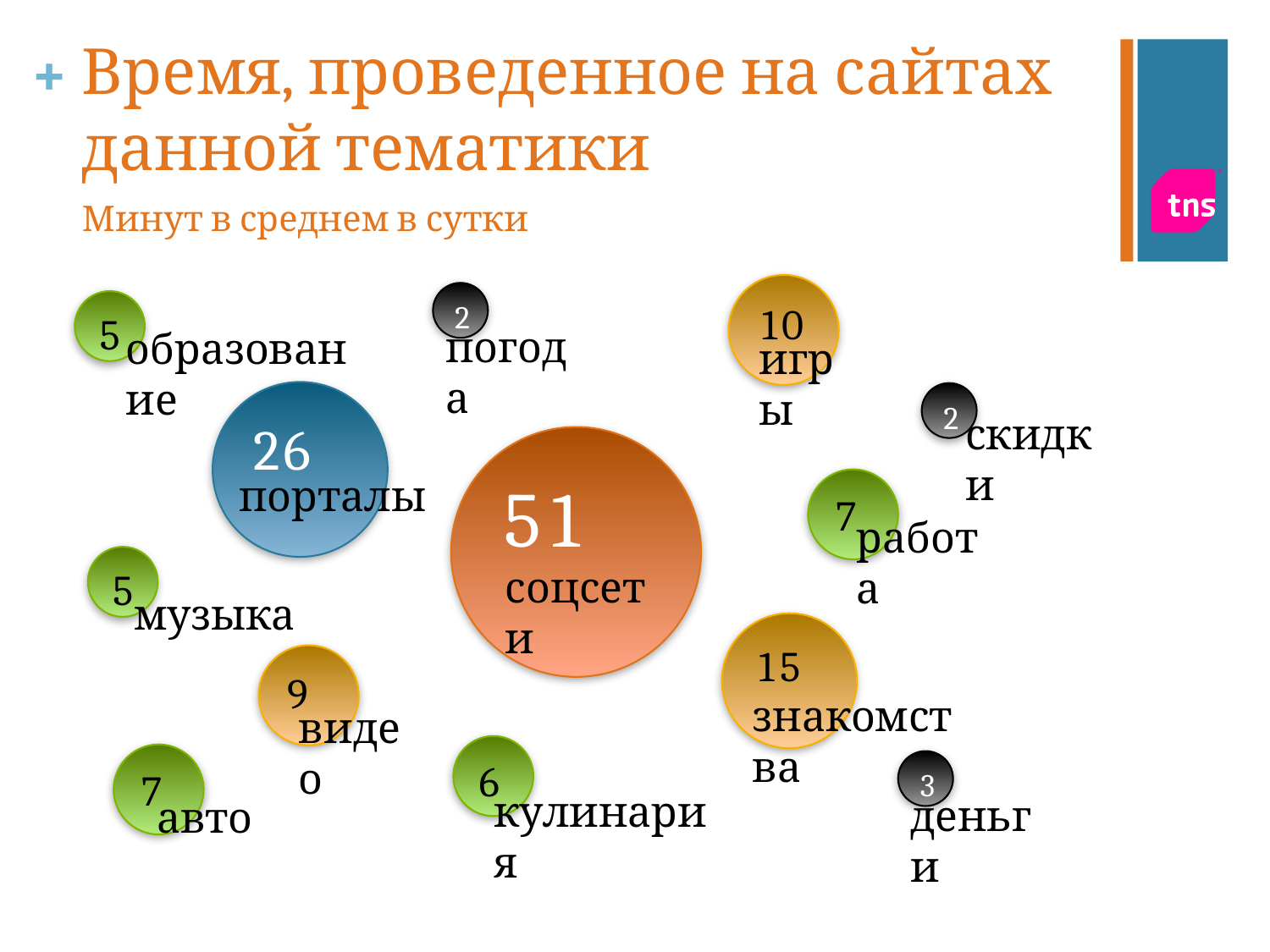

# Время, проведенное на сайтах данной тематики
Минут в среднем в сутки
10
игры
15
9
знакомства
видео
2
погода
2
скидки
3
деньги
5
образование
7
работа
5
музыка
6
7
кулинария
авто
26
порталы
51
соцсети